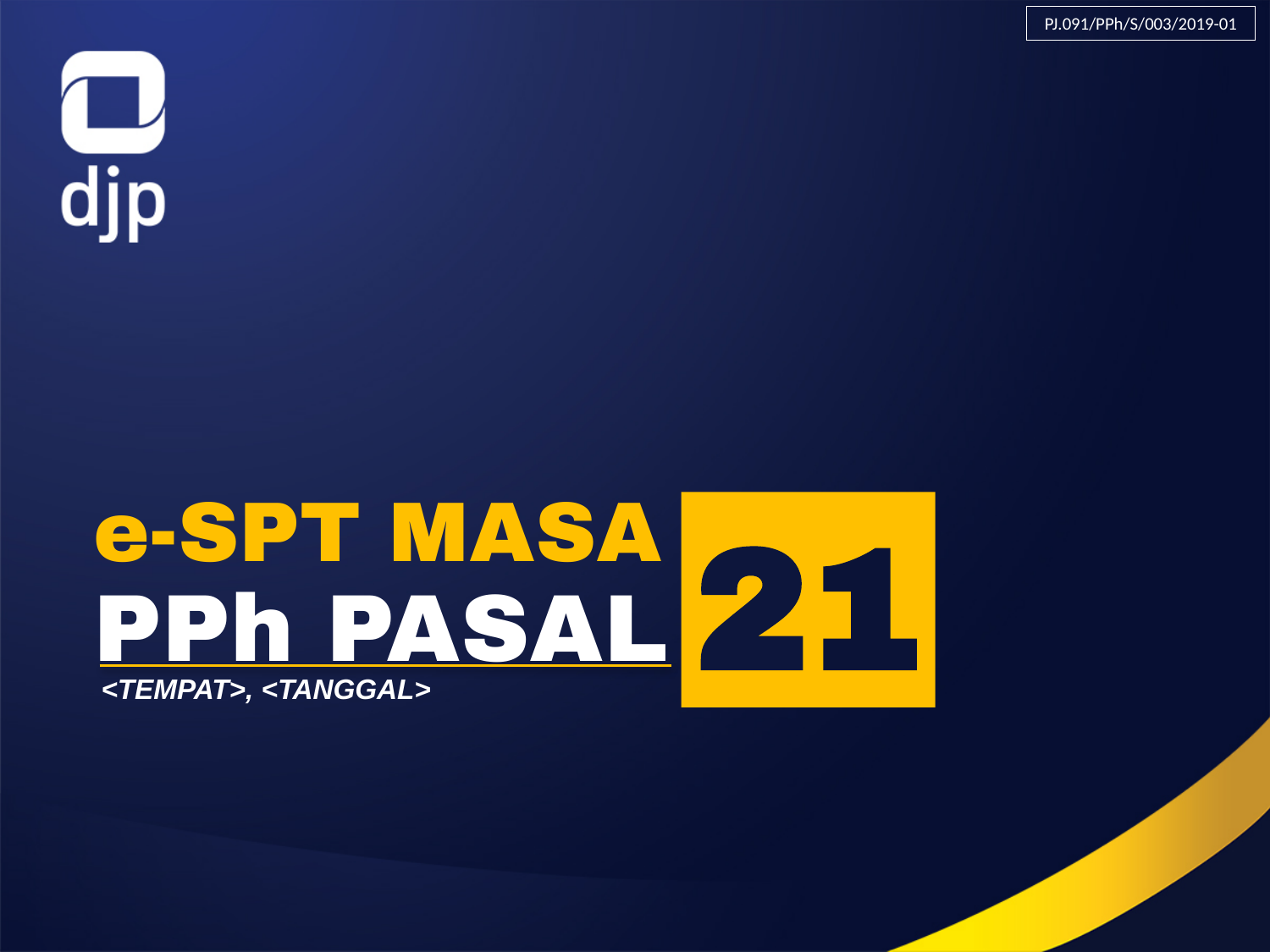

PJ.091/PPh/S/003/2019-01
# e-SPT MASA PPh PASAL
21
<TEMPAT>, <TANGGAL>